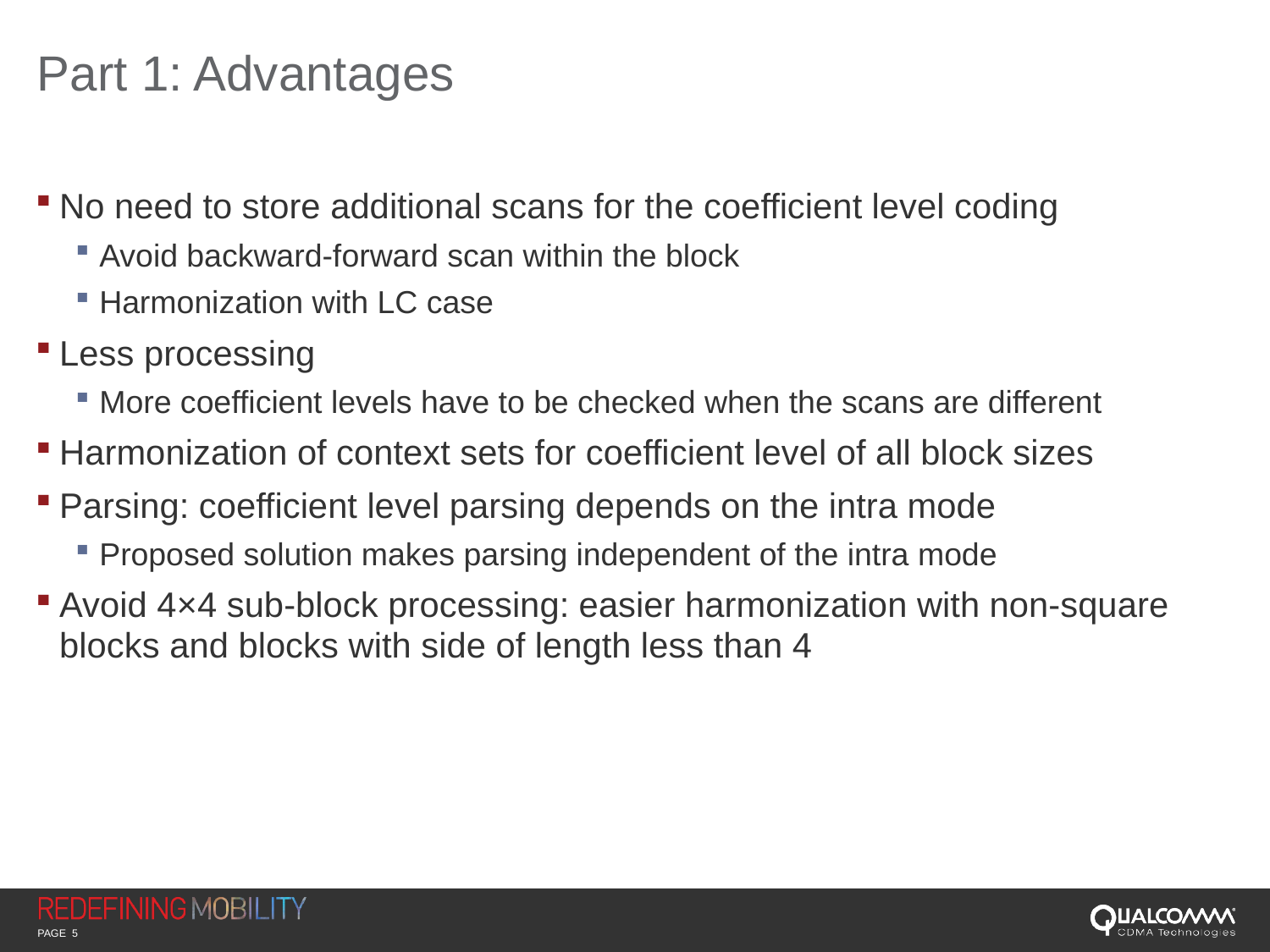

# Part 1: Advantages

No need to store additional scans for the coefficient level coding
Avoid backward-forward scan within the block
Harmonization with LC case
Less processing
More coefficient levels have to be checked when the scans are different
Harmonization of context sets for coefficient level of all block sizes
Parsing: coefficient level parsing depends on the intra mode
Proposed solution makes parsing independent of the intra mode
Avoid 4×4 sub-block processing: easier harmonization with non-square blocks and blocks with side of length less than 4